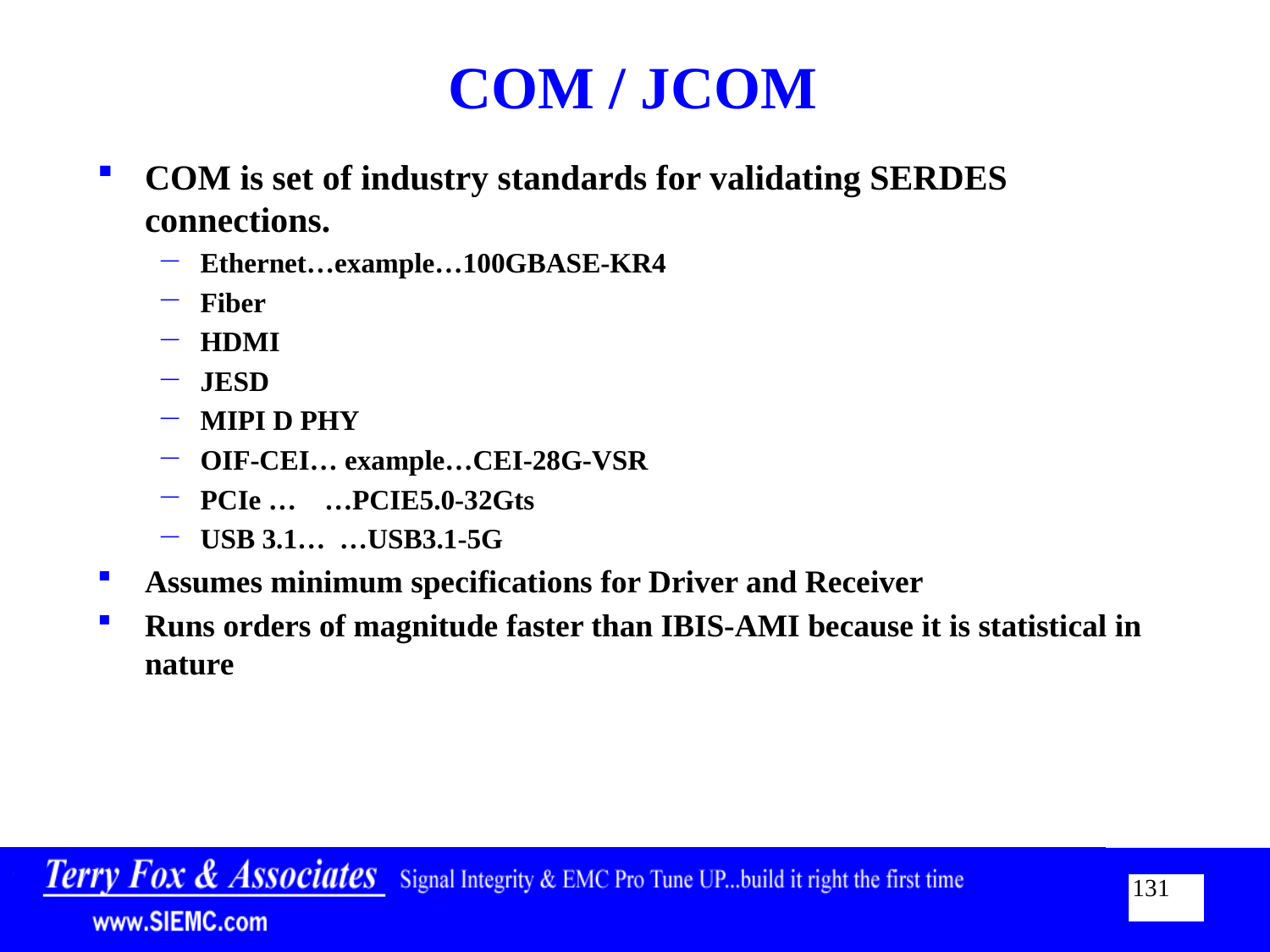

# COM / JCOM
COM is set of industry standards for validating SERDES connections.
Ethernet…example…100GBASE-KR4
Fiber
HDMI
JESD
MIPI D PHY
OIF-CEI… example…CEI-28G-VSR
PCIe …    …PCIE5.0-32Gts
USB 3.1…  …USB3.1-5G
Assumes minimum specifications for Driver and Receiver
Runs orders of magnitude faster than IBIS-AMI because it is statistical in nature
131